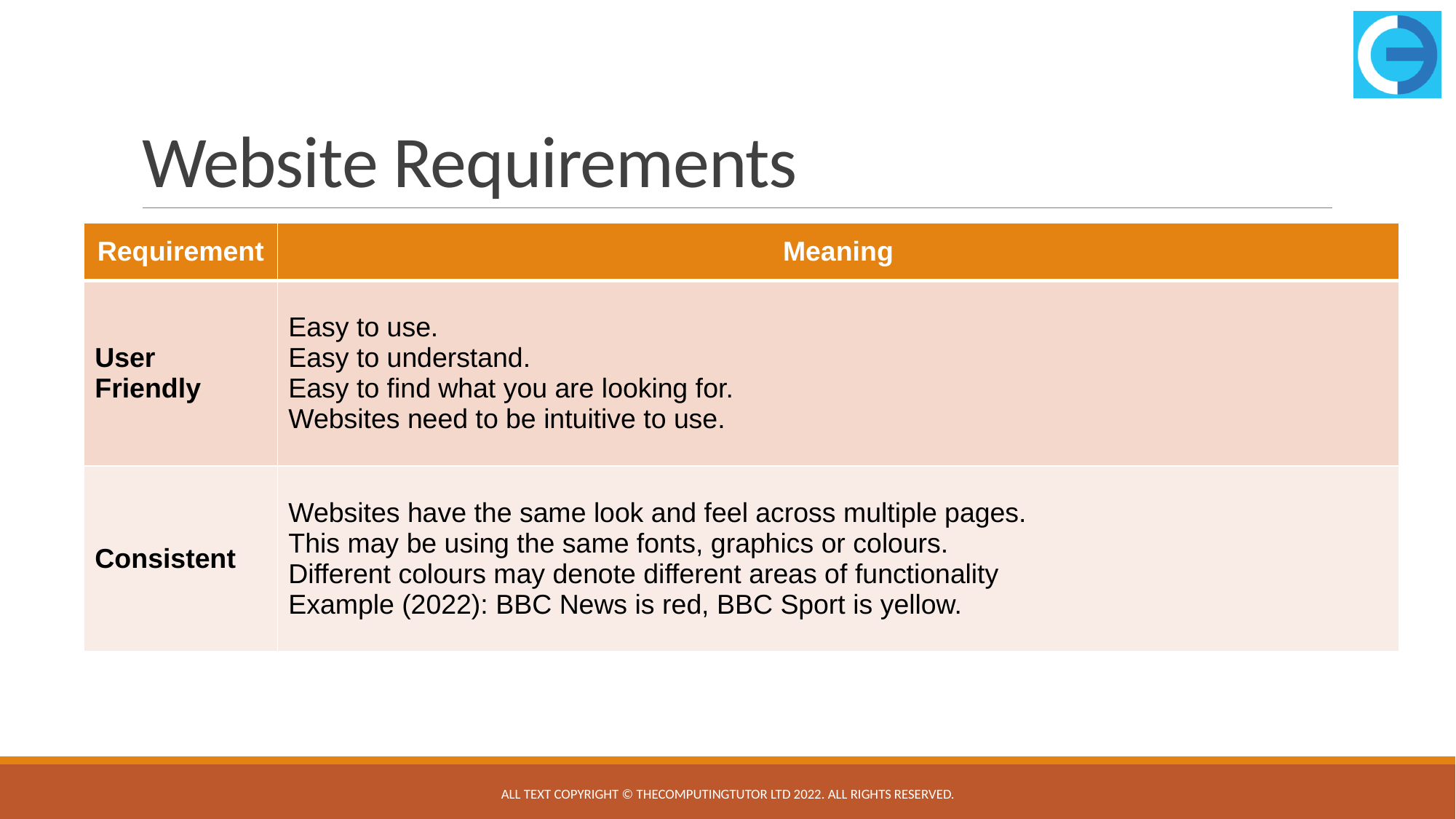

# Website Requirements
| Requirement | Meaning |
| --- | --- |
| User Friendly | Easy to use. Easy to understand. Easy to find what you are looking for. Websites need to be intuitive to use. |
| Consistent | Websites have the same look and feel across multiple pages. This may be using the same fonts, graphics or colours. Different colours may denote different areas of functionality Example (2022): BBC News is red, BBC Sport is yellow. |
All text copyright © TheComputingTutor Ltd 2022. All rights Reserved.